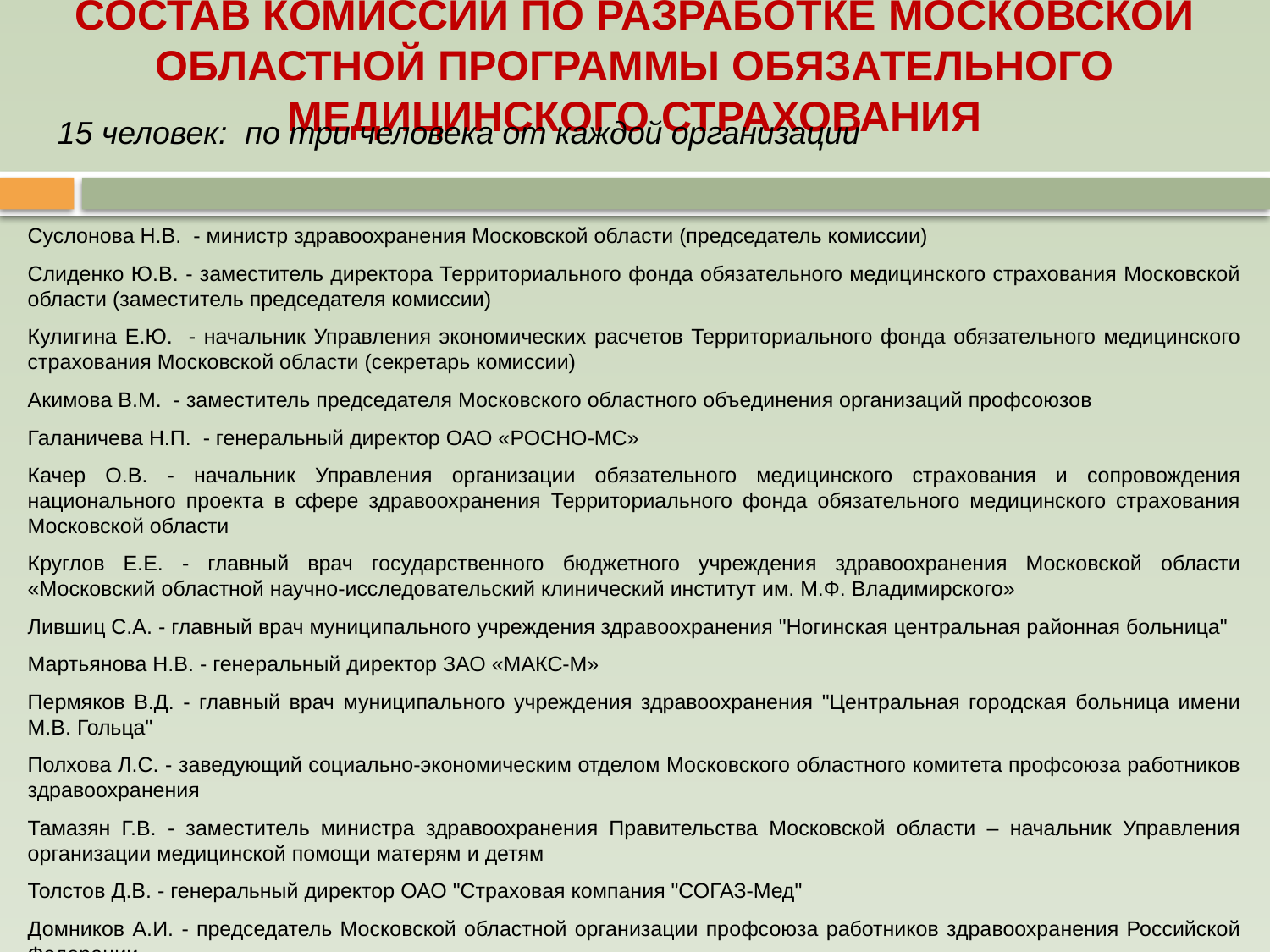

СОСТАВ КОМИССИИ ПО РАЗРАБОТКЕ МОСКОВСКОЙ ОБЛАСТНОЙ ПРОГРАММЫ ОБЯЗАТЕЛЬНОГО МЕДИЦИНСКОГО СТРАХОВАНИЯ
15 человек:  по три человека от каждой организации
Суслонова Н.В.  - министр здравоохранения Московской области (председатель комиссии)
Слиденко Ю.В. - заместитель директора Территориального фонда обязательного медицинского страхования Московской области (заместитель председателя комиссии)
Кулигина Е.Ю.  - начальник Управления экономических расчетов Территориального фонда обязательного медицинского страхования Московской области (секретарь комиссии)
Акимова В.М.  - заместитель председателя Московского областного объединения организаций профсоюзов
Галаничева Н.П.  - генеральный директор ОАО «РОСНО-МС»
Качер О.В. - начальник Управления организации обязательного медицинского страхования и сопровождения национального проекта в сфере здравоохранения Территориального фонда обязательного медицинского страхования Московской области
Круглов Е.Е. - главный врач государственного бюджетного учреждения здравоохранения Московской области «Московский областной научно-исследовательский клинический институт им. М.Ф. Владимирского»
Лившиц С.А. - главный врач муниципального учреждения здравоохранения "Ногинская центральная районная больница"
Мартьянова Н.В. - генеральный директор ЗАО «МАКС-М»
Пермяков В.Д. - главный врач муниципального учреждения здравоохранения "Центральная городская больница имени М.В. Гольца"
Полхова Л.С. - заведующий социально-экономическим отделом Московского областного комитета профсоюза работников здравоохранения
Тамазян Г.В. - заместитель министра здравоохранения Правительства Московской области – начальник Управления организации медицинской помощи матерям и детям
Толстов Д.В. - генеральный директор ОАО "Страховая компания "СОГАЗ-Мед"
Домников А.И. - председатель Московской областной организации профсоюза работников здравоохранения Российской Федерации
Морозова Е.Н. - начальник Планово-экономического управления Министерства здравоохранения Московской   области